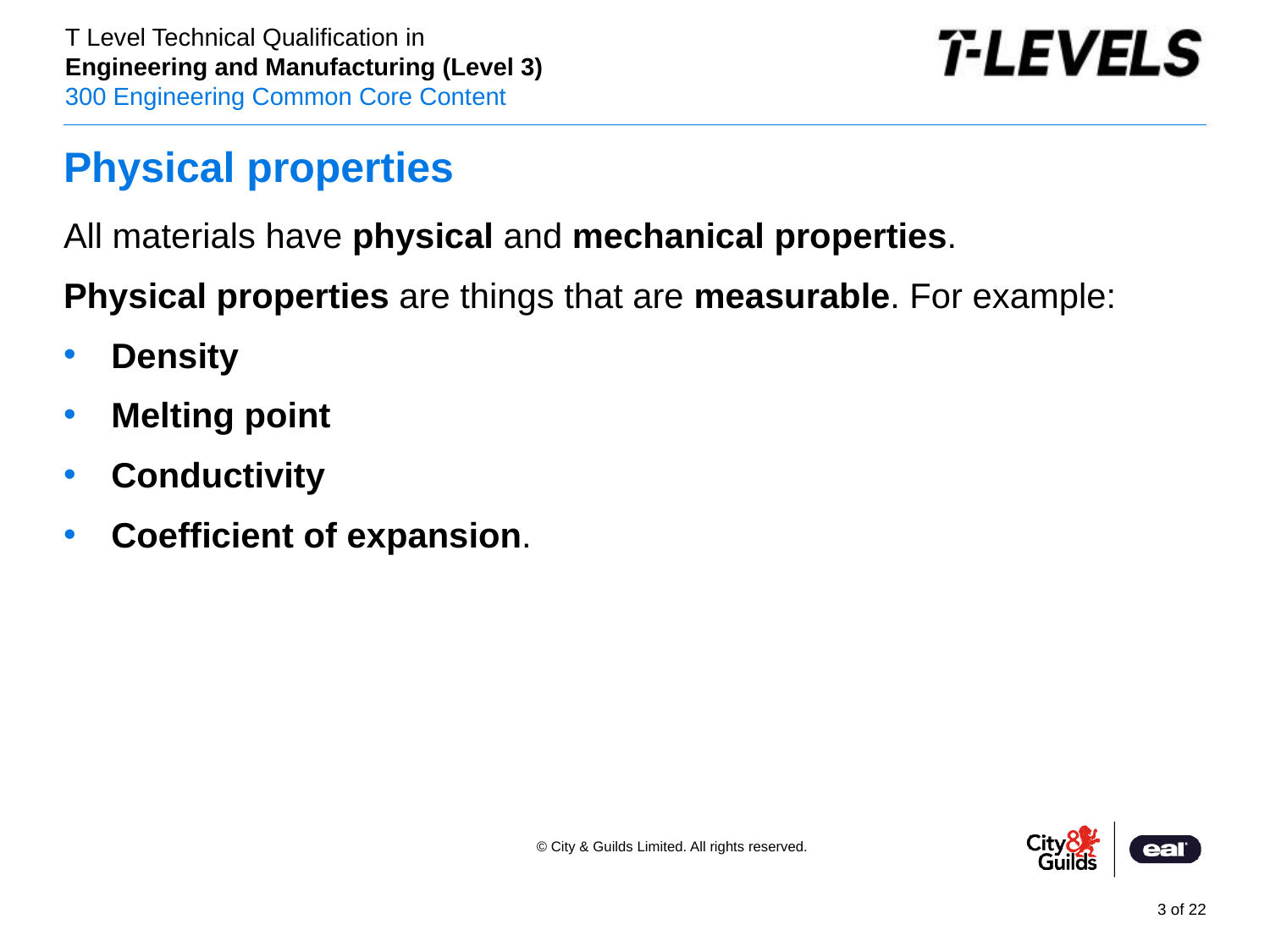

# Physical properties
All materials have physical and mechanical properties.
Physical properties are things that are measurable. For example:
Density
Melting point
Conductivity
Coefficient of expansion.